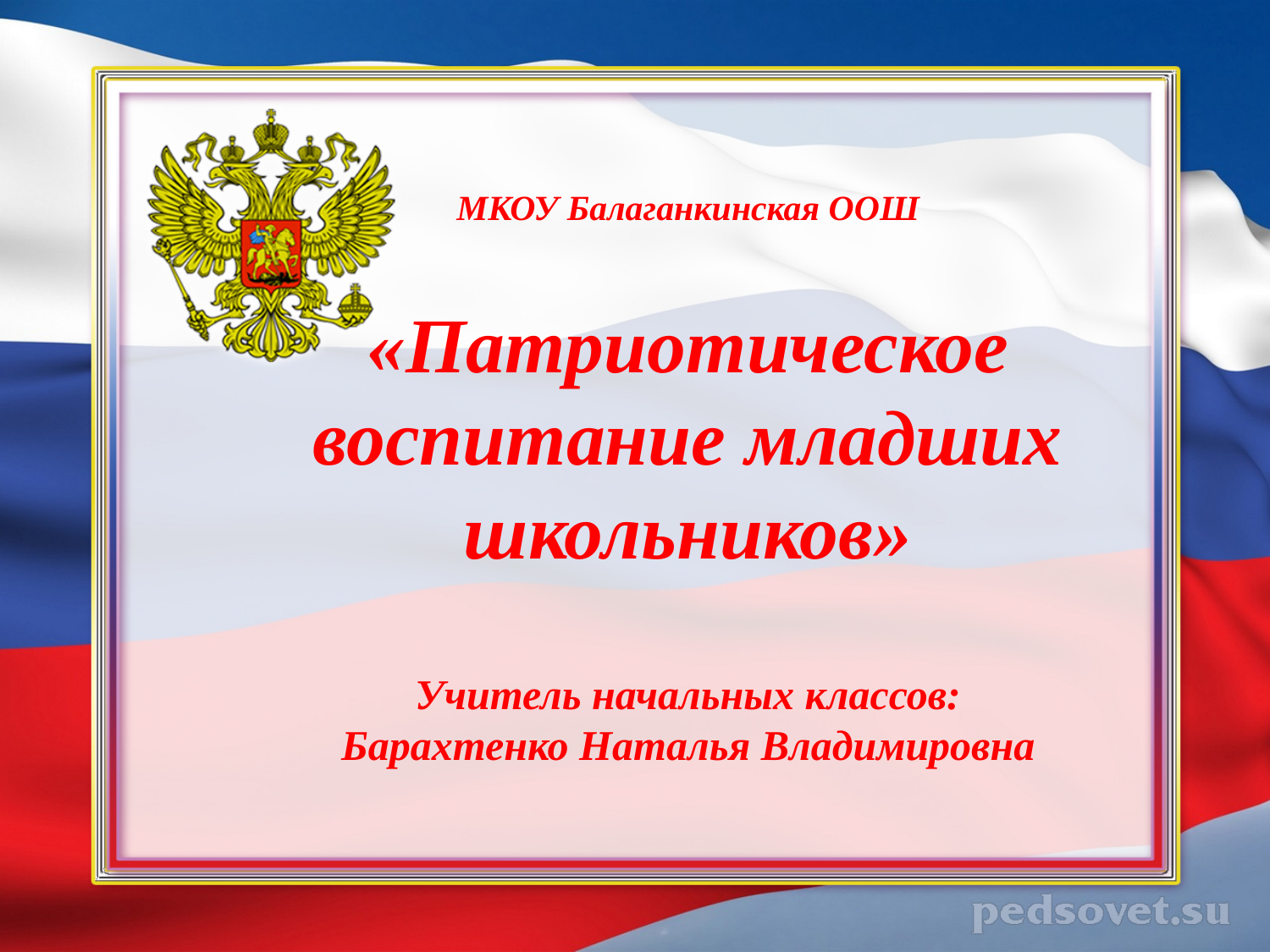

МКОУ Балаганкинская ООШ
«Патриотическое воспитание младших школьников»
Учитель начальных классов:
Барахтенко Наталья Владимировна